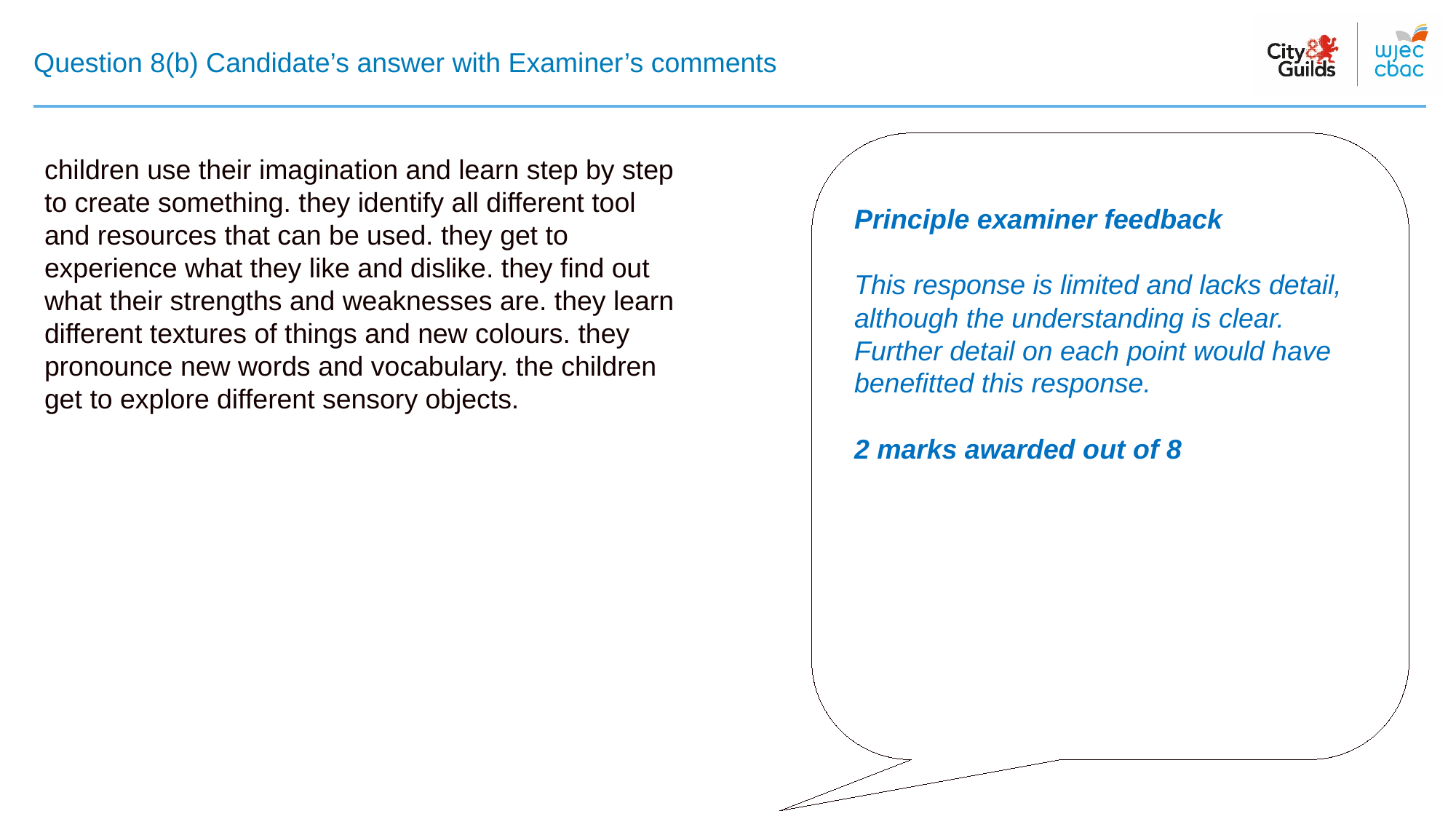

# Question 8(b) Candidate’s answer with Examiner’s comments

children use their imagination and learn step by step to create something. they identify all different tool and resources that can be used. they get to experience what they like and dislike. they find out what their strengths and weaknesses are. they learn different textures of things and new colours. they pronounce new words and vocabulary. the children get to explore different sensory objects.
Principle examiner feedback​
​
This response is limited and lacks detail, although the understanding is clear. Further detail on each point would have benefitted this response.

2 marks awarded out of 8